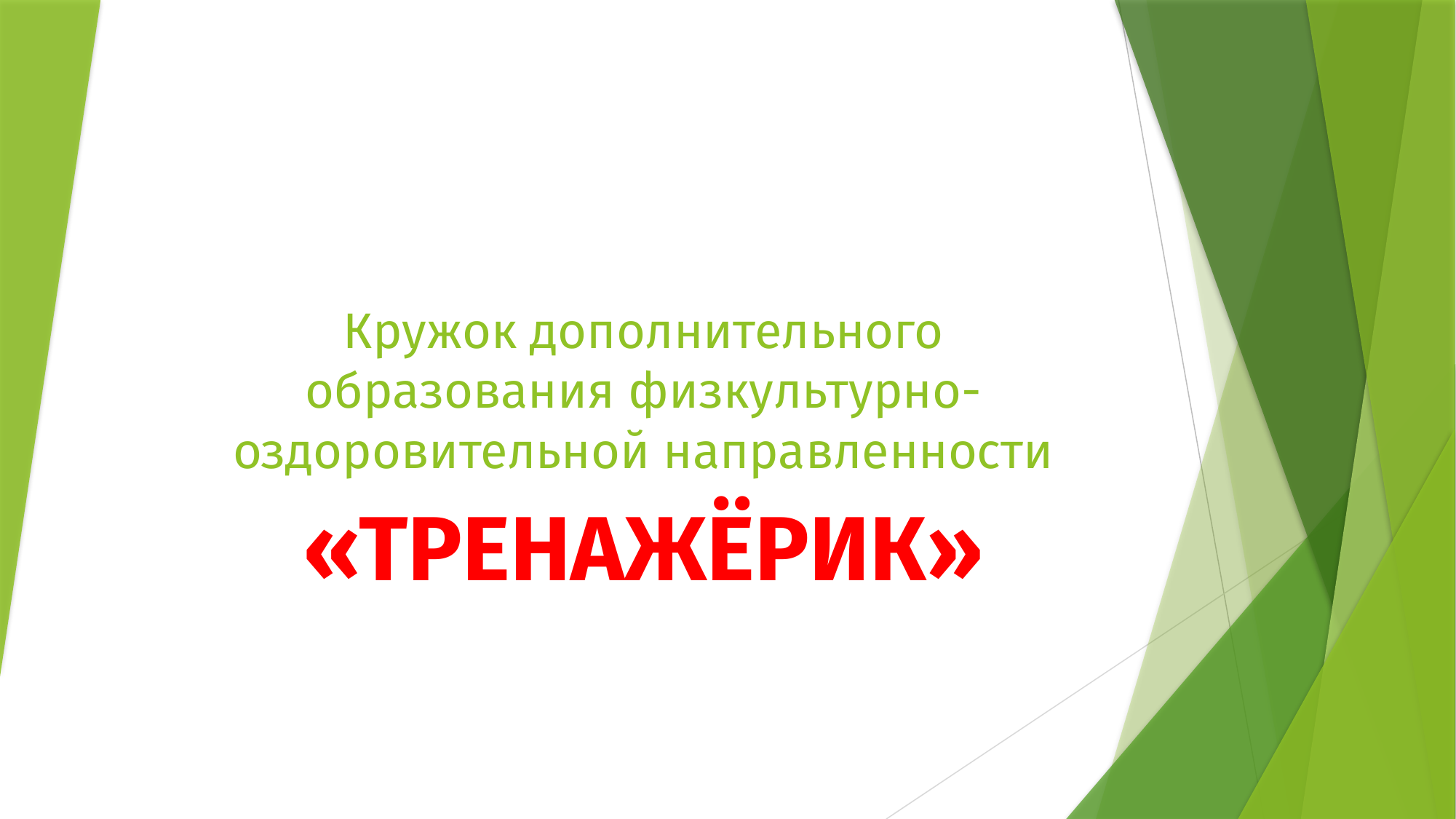

# Кружок дополнительного образования физкультурно-оздоровительной направленности
«ТРЕНАЖЁРИК»